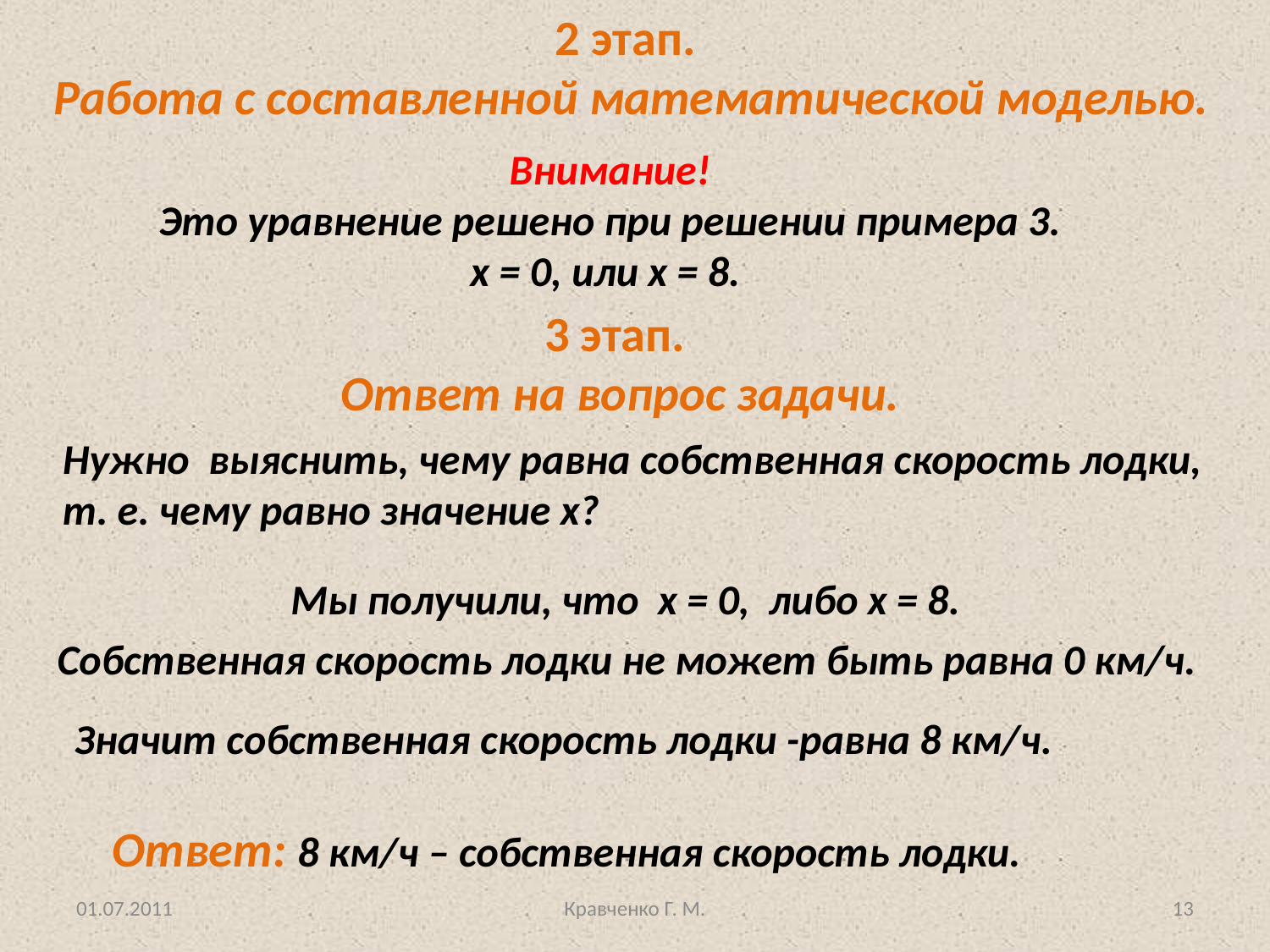

2 этап.
Работа с составленной математической моделью.
Внимание!
Это уравнение решено при решении примера 3.
х = 0, или х = 8.
3 этап.
Ответ на вопрос задачи.
Нужно  выяснить, чему равна собственная скорость лодки,
т. е. чему равно значение х?
Мы получили, что  х = 0,  либо х = 8.
Собственная скорость лодки не может быть равна 0 км/ч.
Значит собственная скорость лодки -равна 8 км/ч.
Ответ: 8 км/ч – собственная скорость лодки.
01.07.2011
Кравченко Г. М.
13